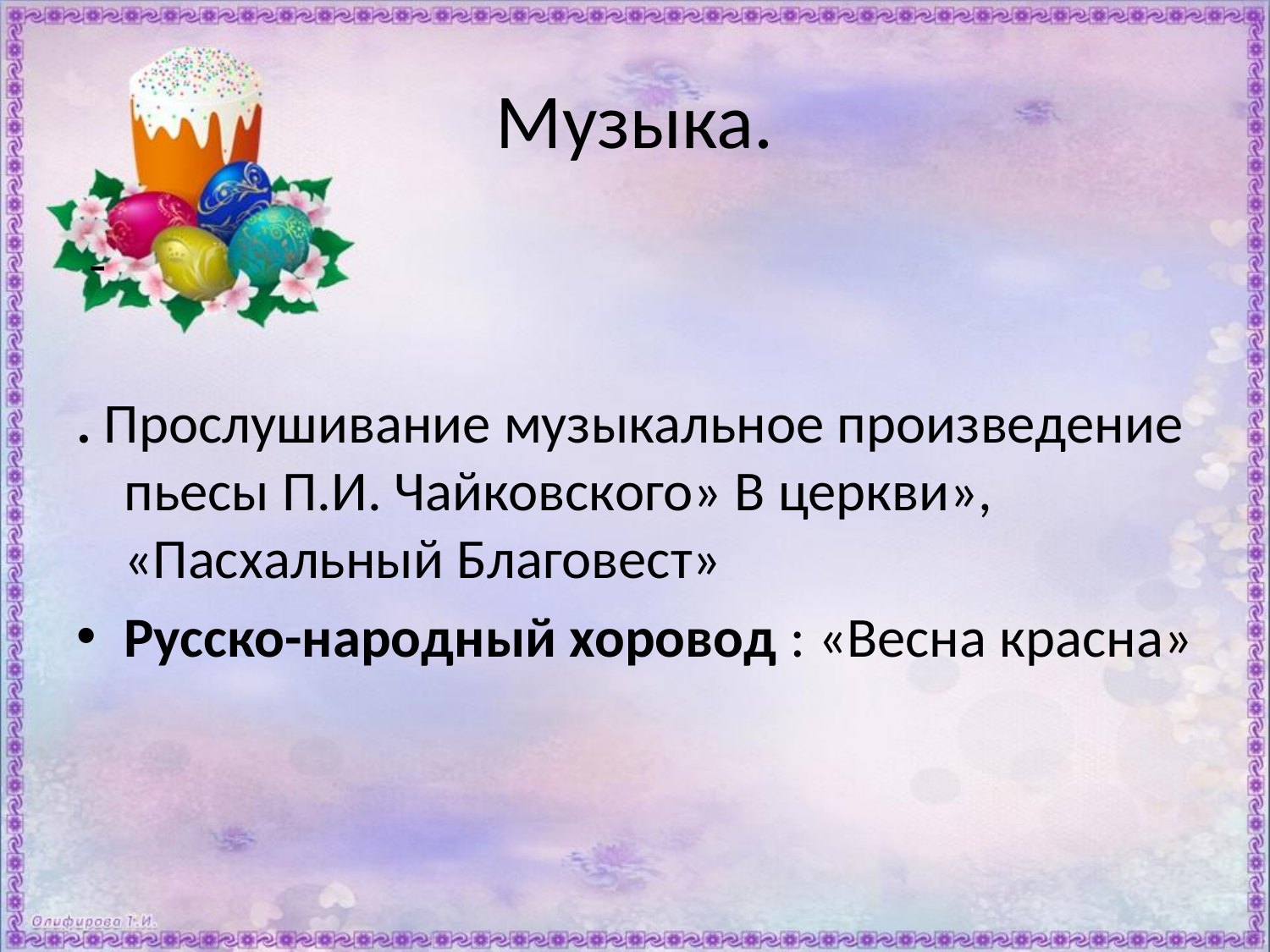

# Музыка.
 -

. Прослушивание музыкальное произведение пьесы П.И. Чайковского» В церкви», «Пасхальный Благовест»
Русско-народный хоровод : «Весна красна»